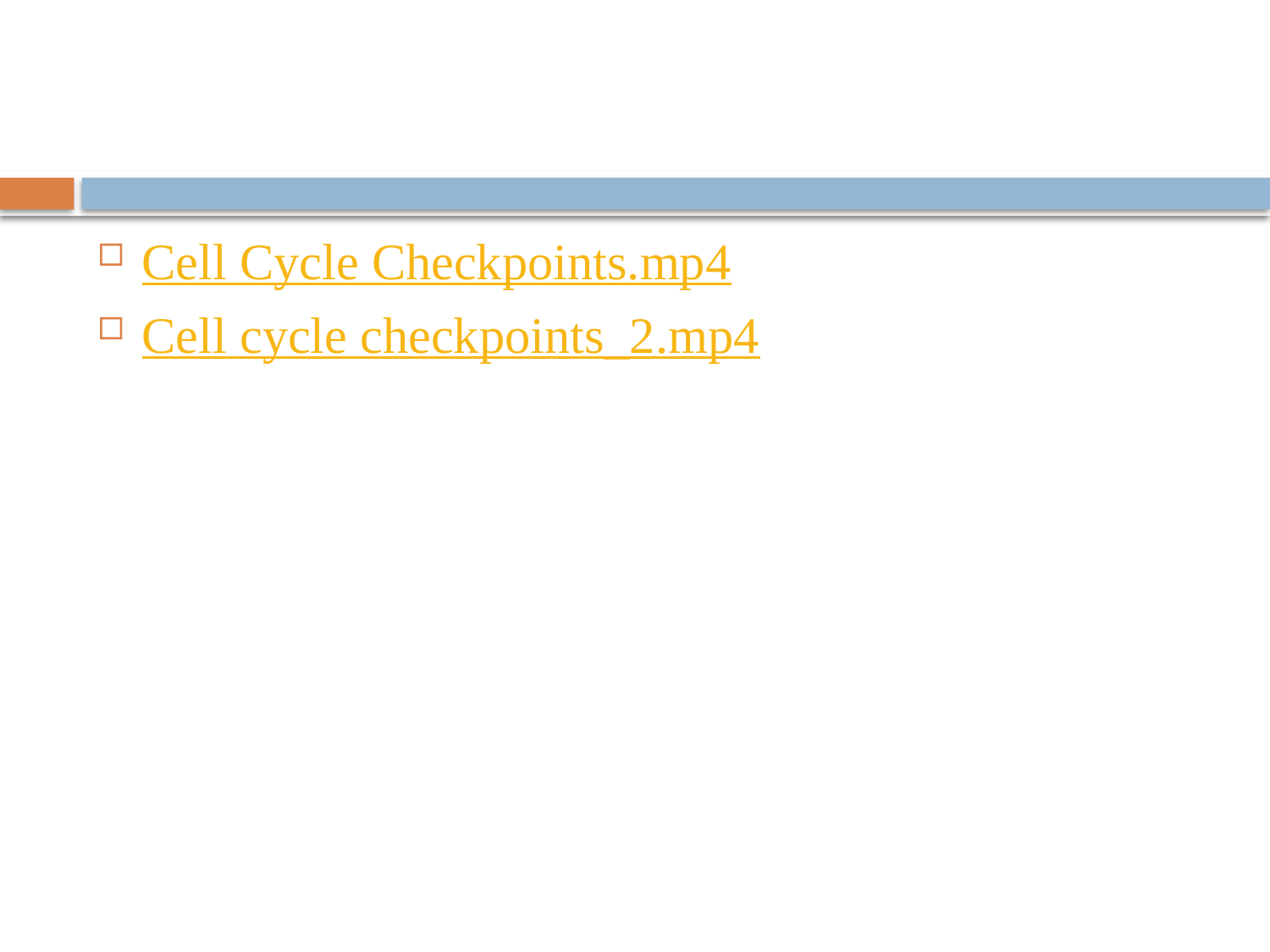

#
Cell Cycle Checkpoints.mp4
Cell cycle checkpoints_2.mp4